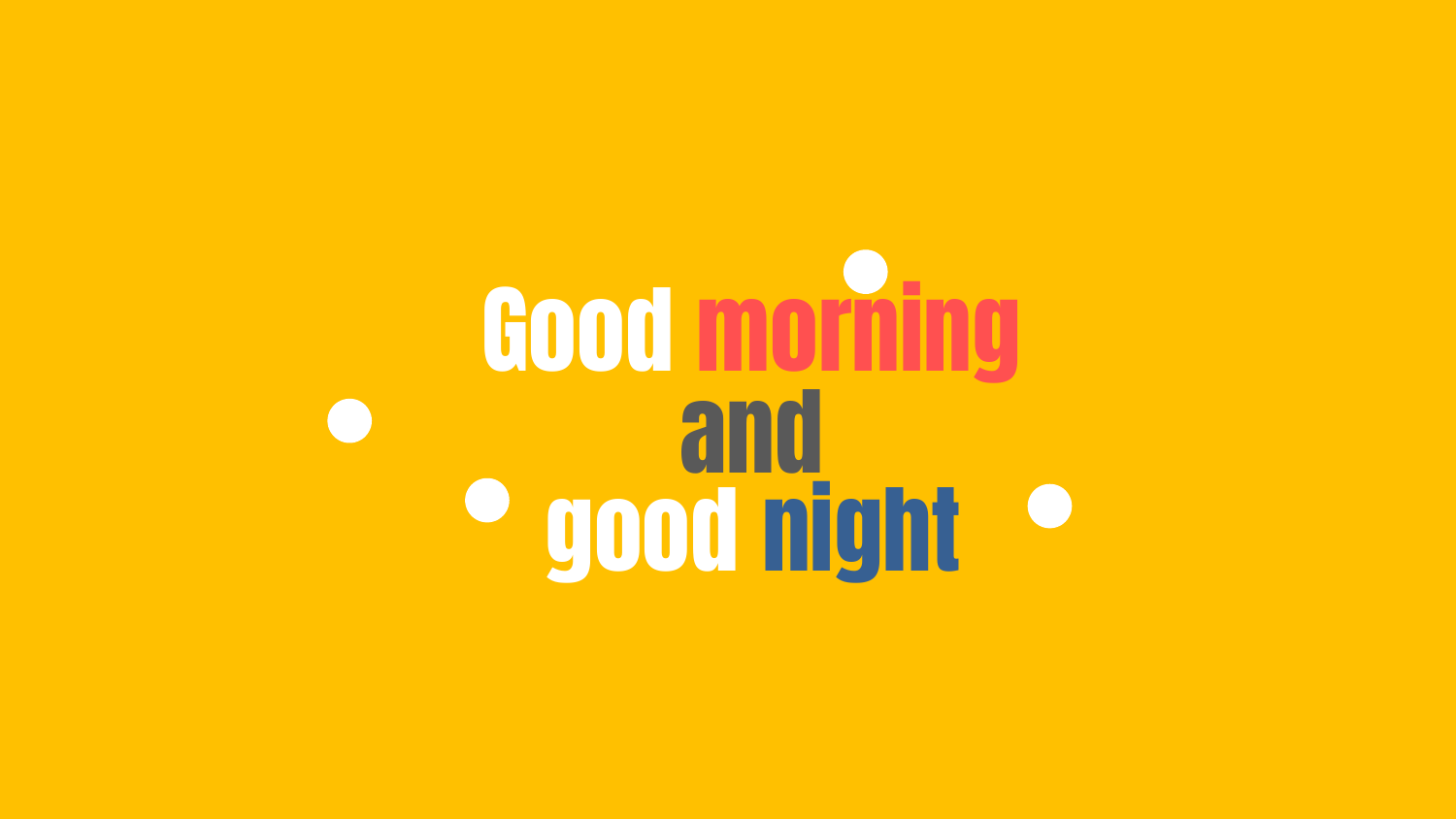

Good morning
and
good night
I wake up at twilight